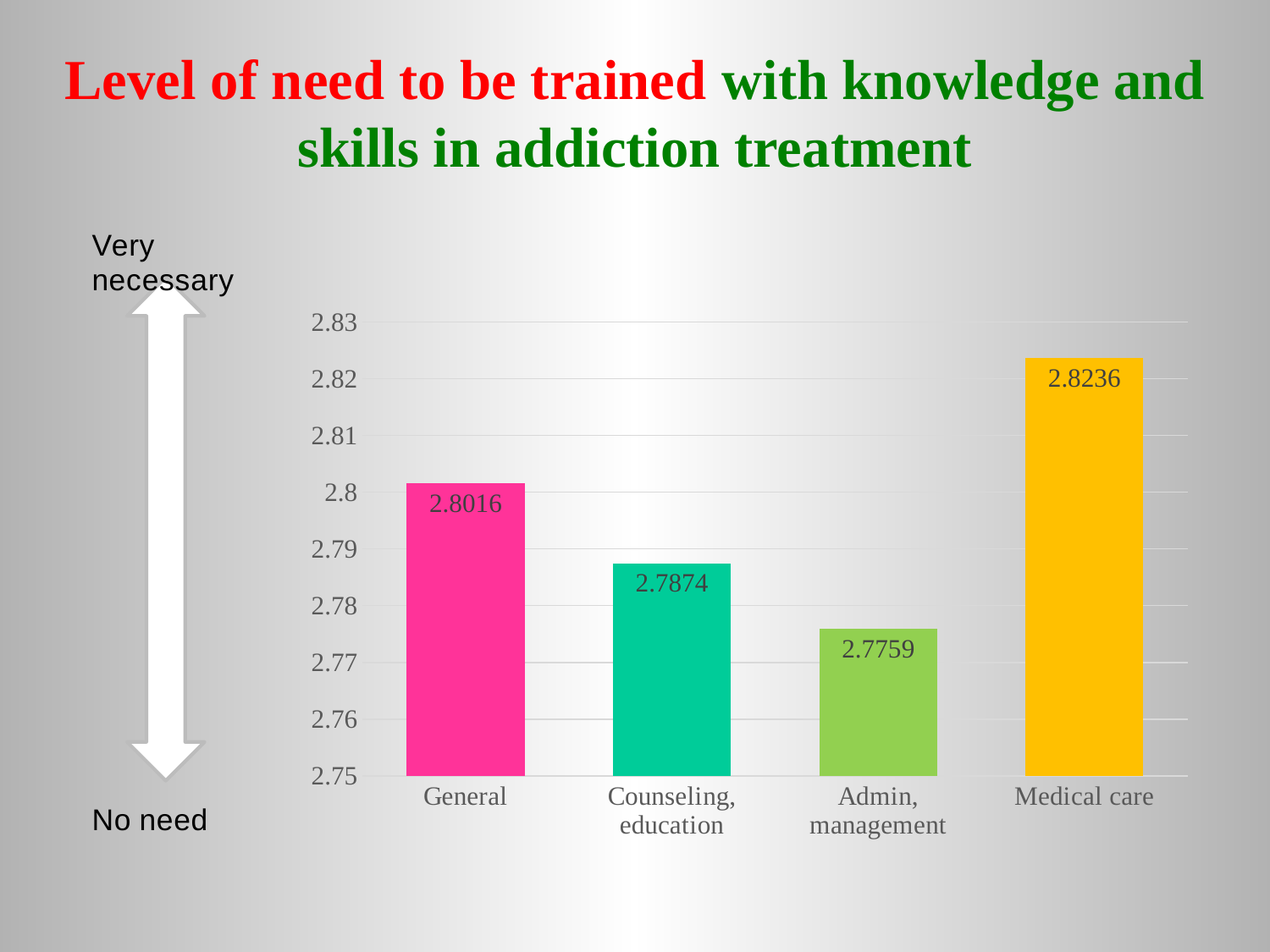

# Level of need to be trained with knowledge and skills in addiction treatment

### Chart

| Category | Series 1 |
|---|---|
| General | 2.8016 |
| Counseling, education | 2.7874 |
| Admin, management | 2.7759 |
| Medical care | 2.8236 |